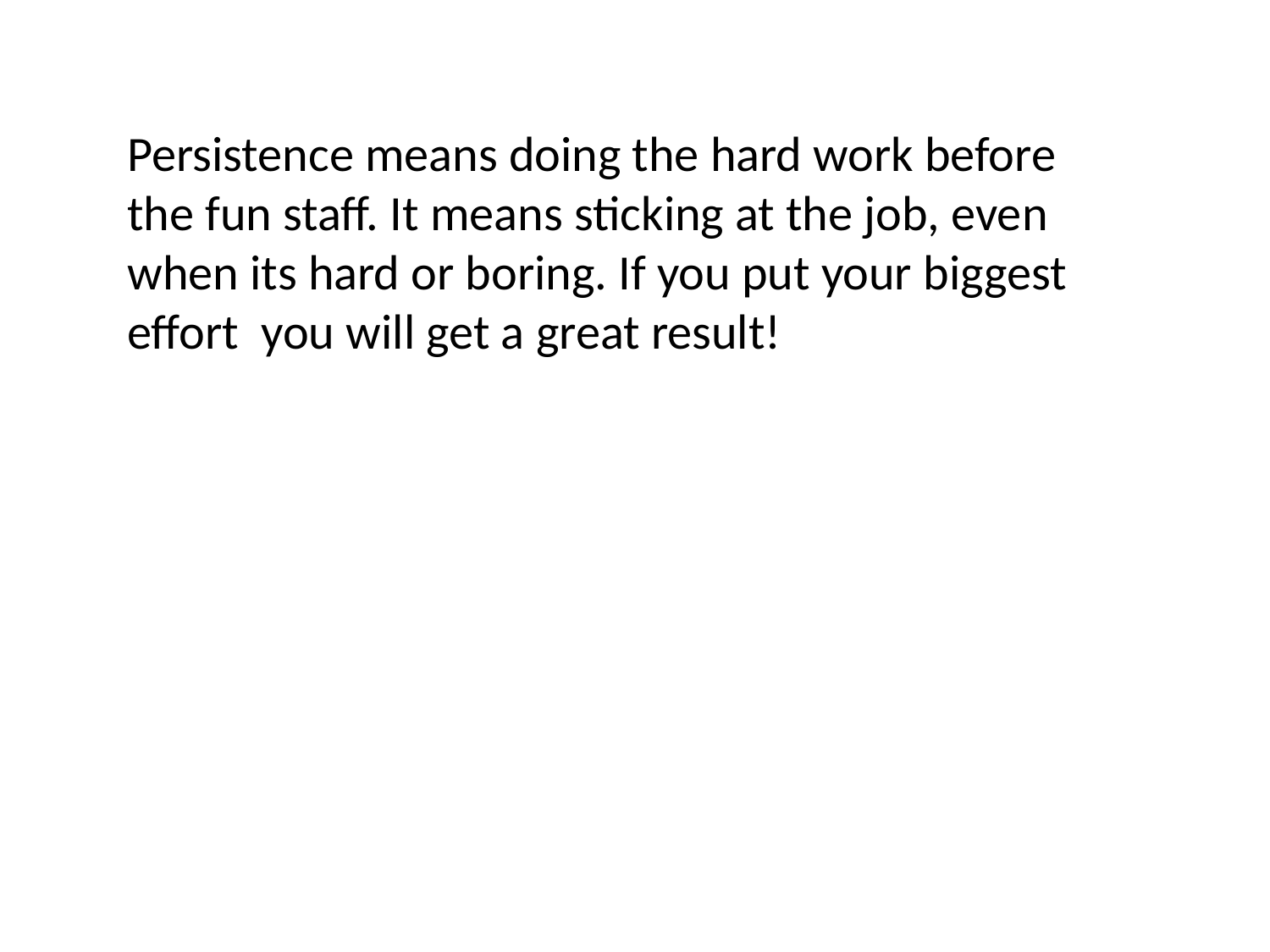

Persistence means doing the hard work before the fun staff. It means sticking at the job, even when its hard or boring. If you put your biggest effort  you will get a great result!